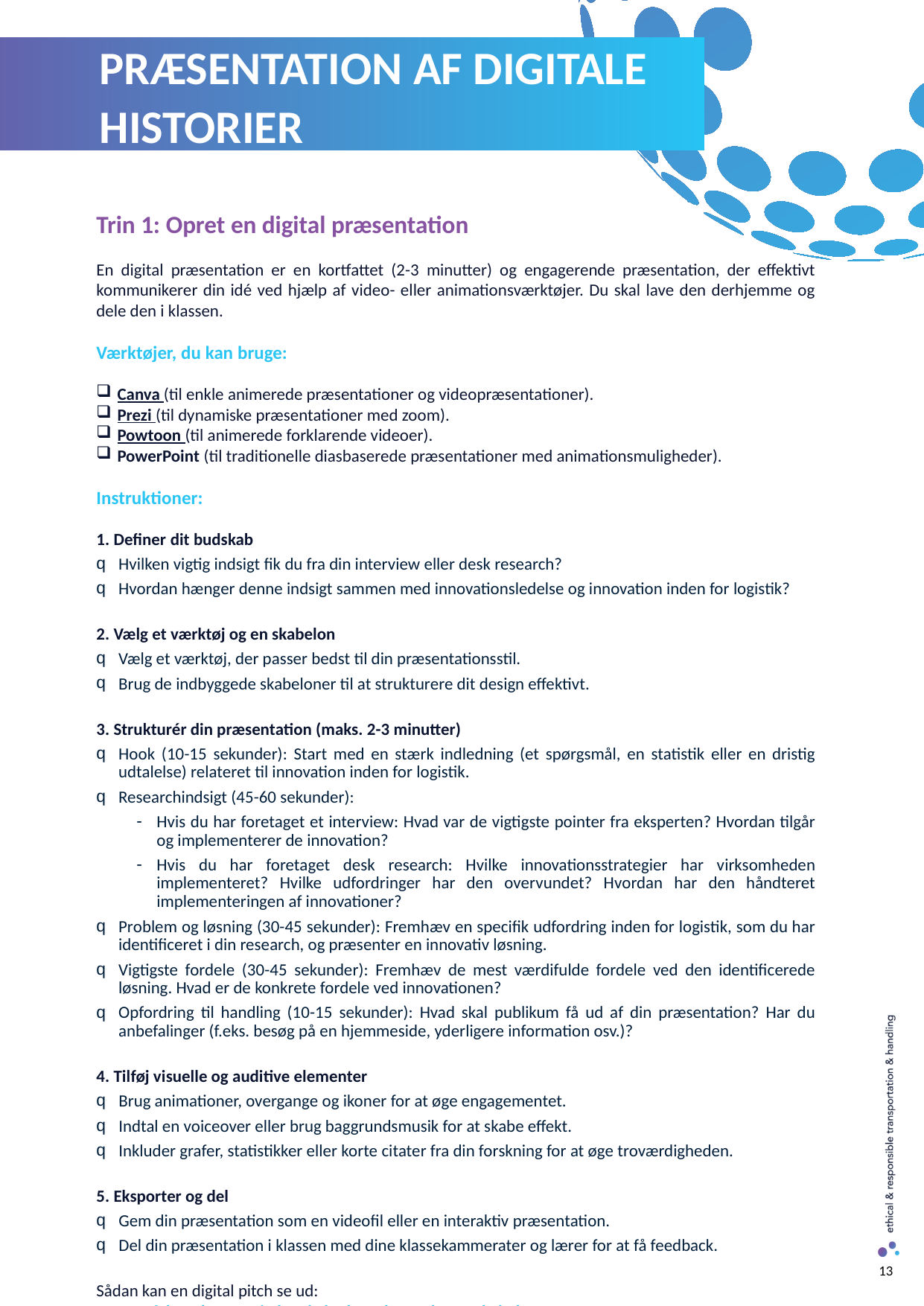

PRÆSENTATION AF DIGITALE HISTORIER
Trin 1: Opret en digital præsentation

En digital præsentation er en kortfattet (2-3 minutter) og engagerende præsentation, der effektivt kommunikerer din idé ved hjælp af video- eller animationsværktøjer. Du skal lave den derhjemme og dele den i klassen.

Værktøjer, du kan bruge:

Canva (til enkle animerede præsentationer og videopræsentationer).
Prezi (til dynamiske præsentationer med zoom).
Powtoon (til animerede forklarende videoer).
PowerPoint (til traditionelle diasbaserede præsentationer med animationsmuligheder).

Instruktioner:

1. Definer dit budskab
Hvilken vigtig indsigt fik du fra din interview eller desk research?
Hvordan hænger denne indsigt sammen med innovationsledelse og innovation inden for logistik?

2. Vælg et værktøj og en skabelon
Vælg et værktøj, der passer bedst til din præsentationsstil.
Brug de indbyggede skabeloner til at strukturere dit design effektivt.

3. Strukturér din præsentation (maks. 2-3 minutter)
Hook (10-15 sekunder): Start med en stærk indledning (et spørgsmål, en statistik eller en dristig udtalelse) relateret til innovation inden for logistik.
Researchindsigt (45-60 sekunder):
Hvis du har foretaget et interview: Hvad var de vigtigste pointer fra eksperten? Hvordan tilgår og implementerer de innovation?
Hvis du har foretaget desk research: Hvilke innovationsstrategier har virksomheden implementeret? Hvilke udfordringer har den overvundet? Hvordan har den håndteret implementeringen af innovationer?
Problem og løsning (30-45 sekunder): Fremhæv en specifik udfordring inden for logistik, som du har identificeret i din research, og præsenter en innovativ løsning.
Vigtigste fordele (30-45 sekunder): Fremhæv de mest værdifulde fordele ved den identificerede løsning. Hvad er de konkrete fordele ved innovationen?
Opfordring til handling (10-15 sekunder): Hvad skal publikum få ud af din præsentation? Har du anbefalinger (f.eks. besøg på en hjemmeside, yderligere information osv.)?

4. Tilføj visuelle og auditive elementer
Brug animationer, overgange og ikoner for at øge engagementet.
Indtal en voiceover eller brug baggrundsmusik for at skabe effekt.
Inkluder grafer, statistikker eller korte citater fra din forskning for at øge troværdigheden.

5. Eksporter og del
Gem din præsentation som en videofil eller en interaktiv præsentation.
Del din præsentation i klassen med dine klassekammerater og lærer for at få feedback.

Sådan kan en digital pitch se ud:
Den perfekte elevatorpitch – de bedste eksempler og skabeloner

13